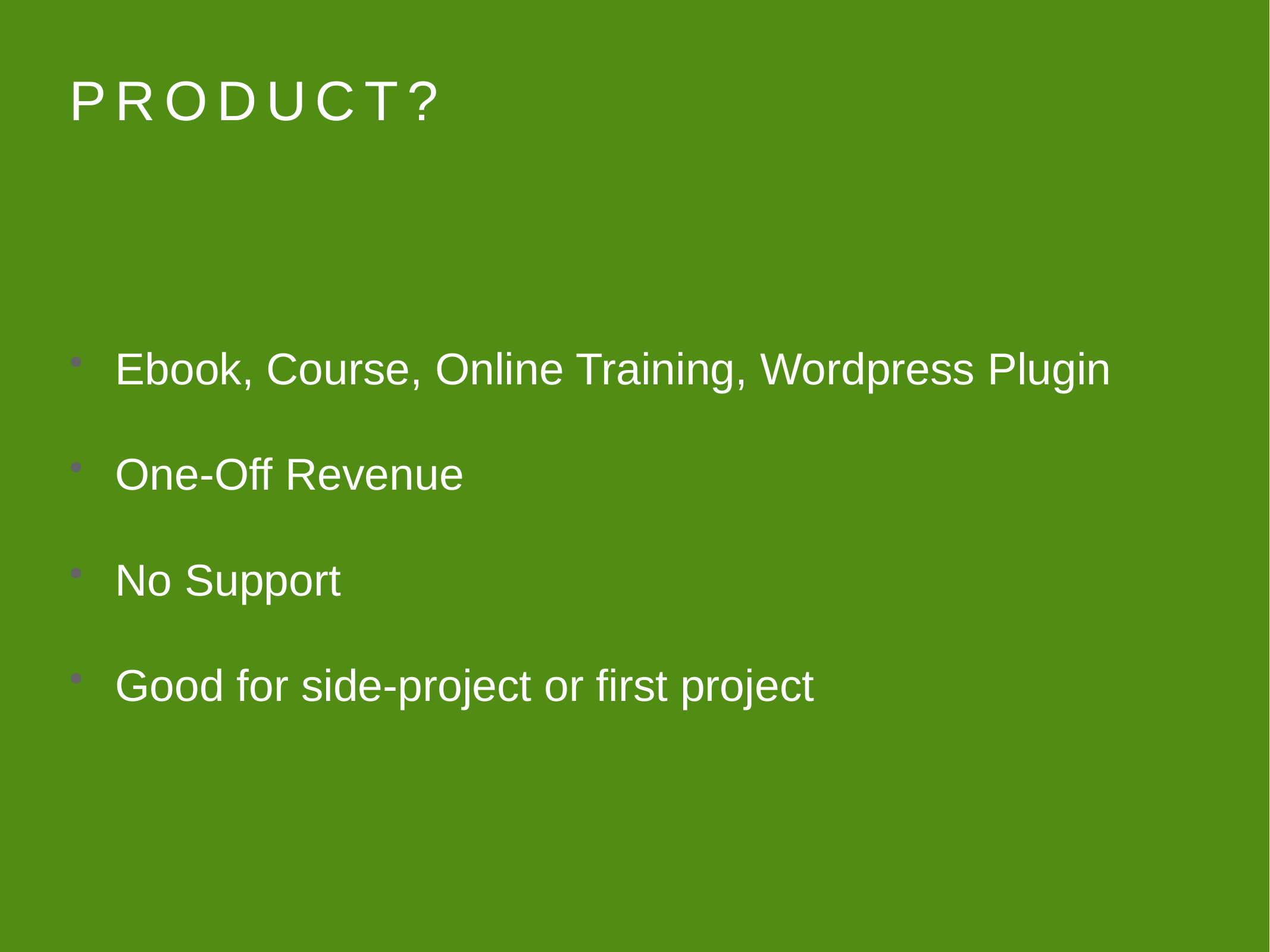

# Product?
Ebook, Course, Online Training, Wordpress Plugin
One-Off Revenue
No Support
Good for side-project or first project